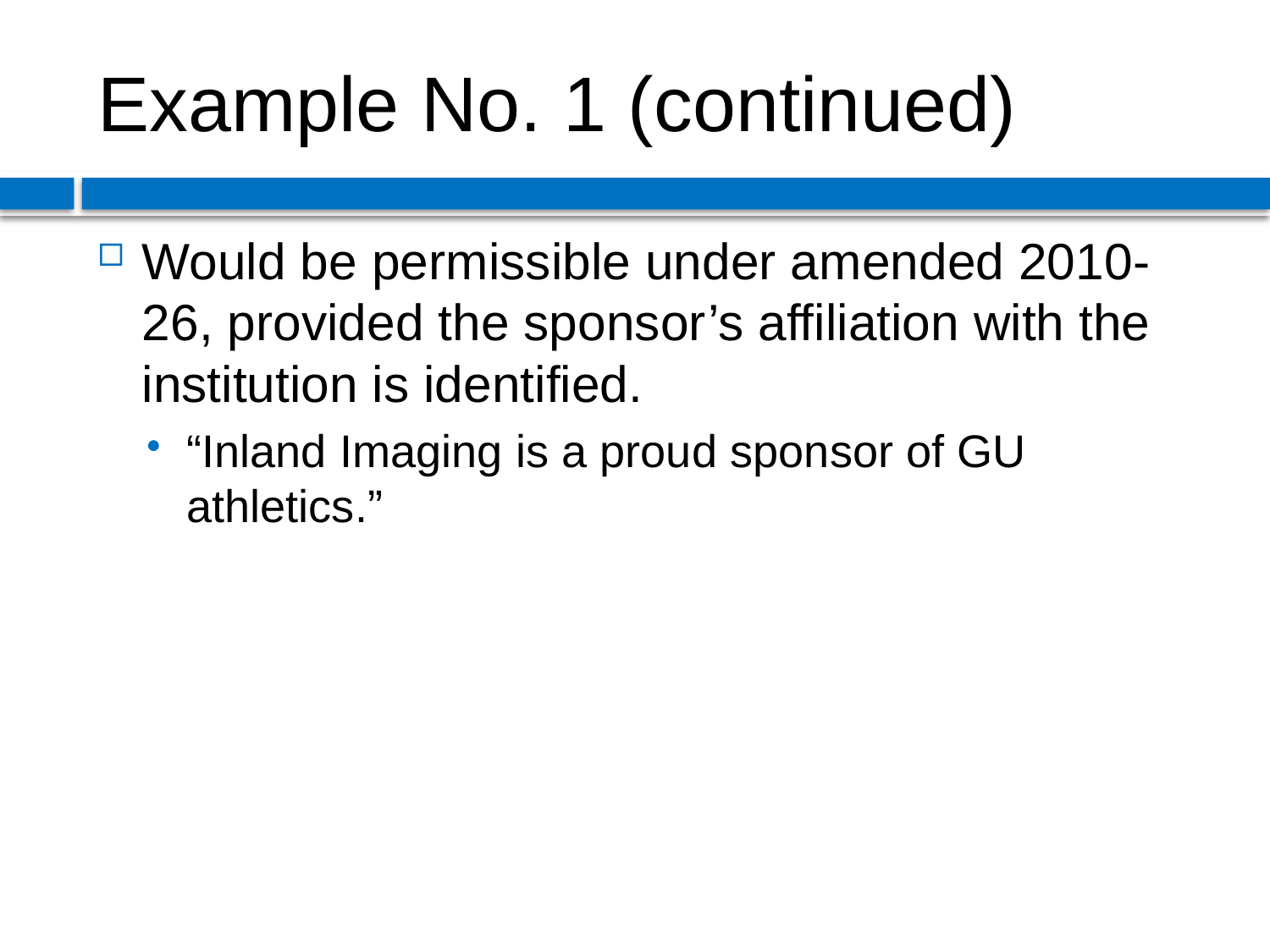

# Example No. 1 (continued)
Would be permissible under amended 2010-26, provided the sponsor’s affiliation with the institution is identified.
“Inland Imaging is a proud sponsor of GU athletics.”